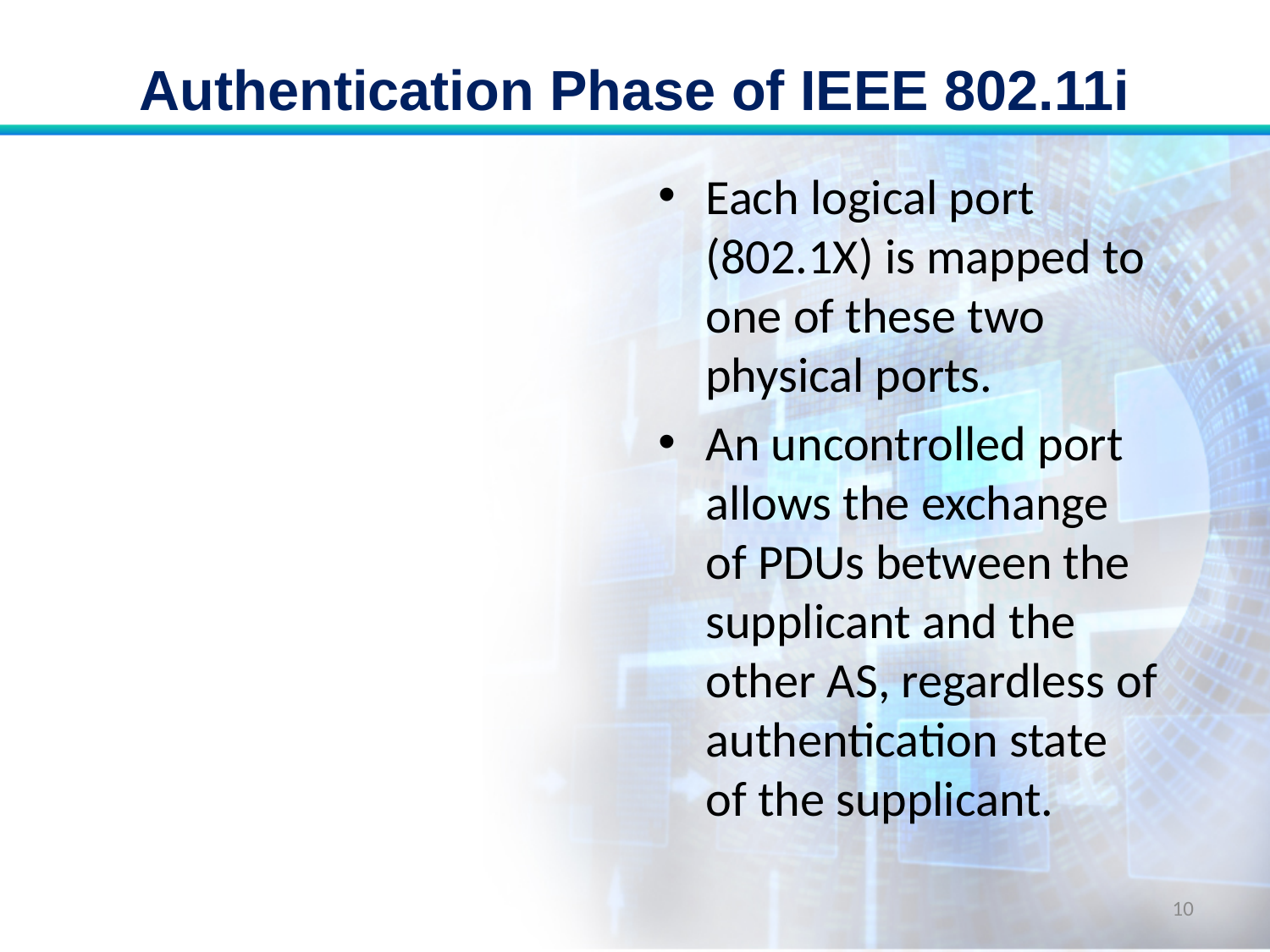

# Authentication Phase of IEEE 802.11i
Each logical port (802.1X) is mapped to one of these two physical ports.
An uncontrolled port allows the exchange of PDUs between the supplicant and the other AS, regardless of authentication state of the supplicant.
10